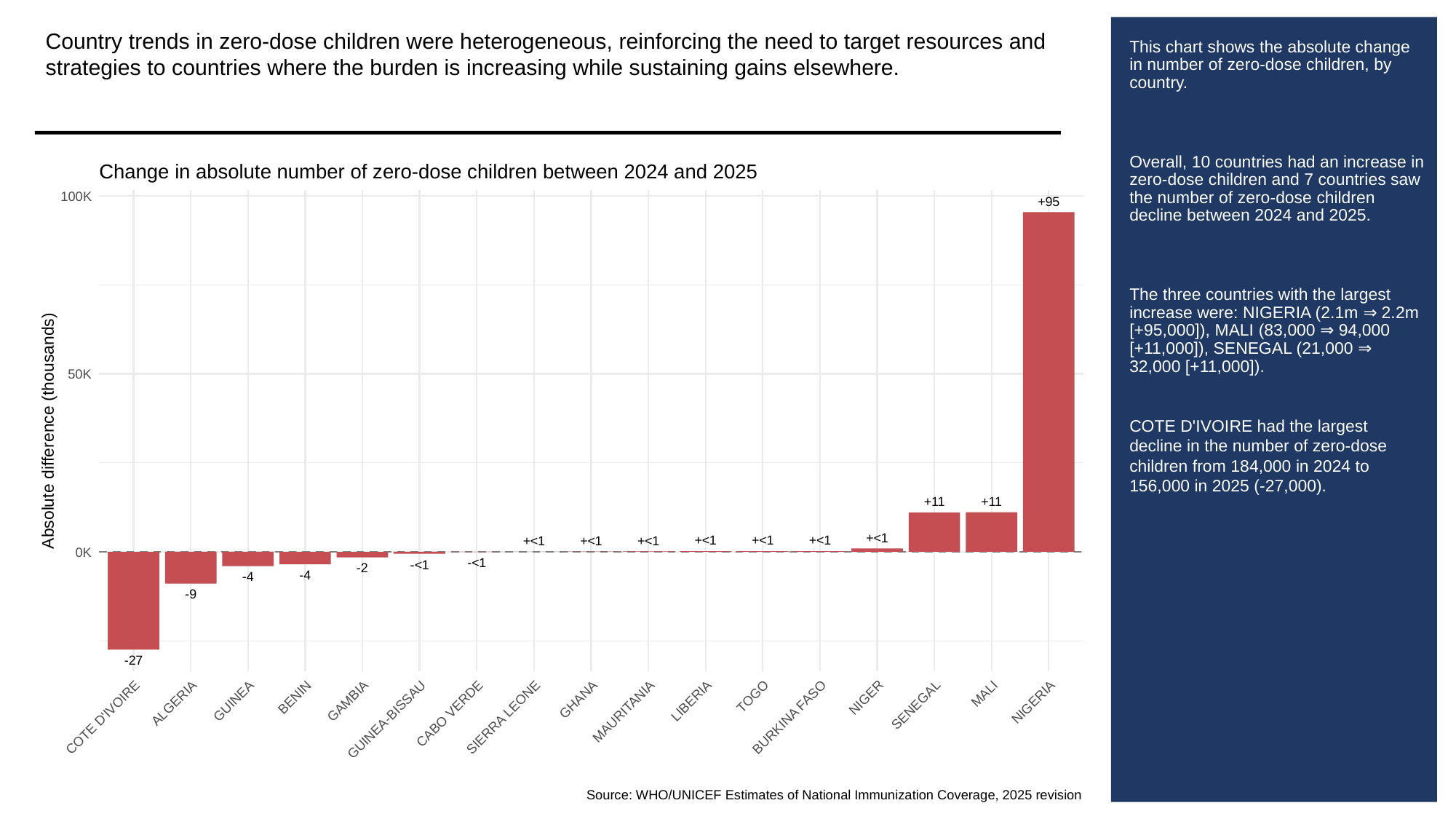

Country trends in zero-dose children were heterogeneous, reinforcing the need to target resources and strategies to countries where the burden is increasing while sustaining gains elsewhere.
# This chart shows the absolute change in number of zero-dose children, by country.

Overall, 10 countries had an increase in zero-dose children and 7 countries saw the number of zero-dose children decline between 2024 and 2025.

The three countries with the largest increase were: NIGERIA (2.1m ⇒ 2.2m [+95,000]), MALI (83,000 ⇒ 94,000 [+11,000]), SENEGAL (21,000 ⇒ 32,000 [+11,000]).

COTE D'IVOIRE had the largest decline in the number of zero-dose children from 184,000 in 2024 to 156,000 in 2025 (-27,000).

Change in absolute number of zero-dose children between 2024 and 2025

100K

+95

50K

Absolute difference (thousands)

+11
+11

+<1
+<1
+<1
+<1
+<1
+<1
+<1
0K

-<1
-<1
-2
-4
-4
-9

-27
MALI
TOGO
BENIN
NIGER
GHANA
GUINEA
LIBERIA
GAMBIA
NIGERIA
ALGERIA
SENEGAL
MAURITANIA
CABO VERDE
BURKINA FASO
SIERRA LEONE
COTE D'IVOIRE
GUINEA-BISSAU
Source: WHO/UNICEF Estimates of National Immunization Coverage, 2025 revision